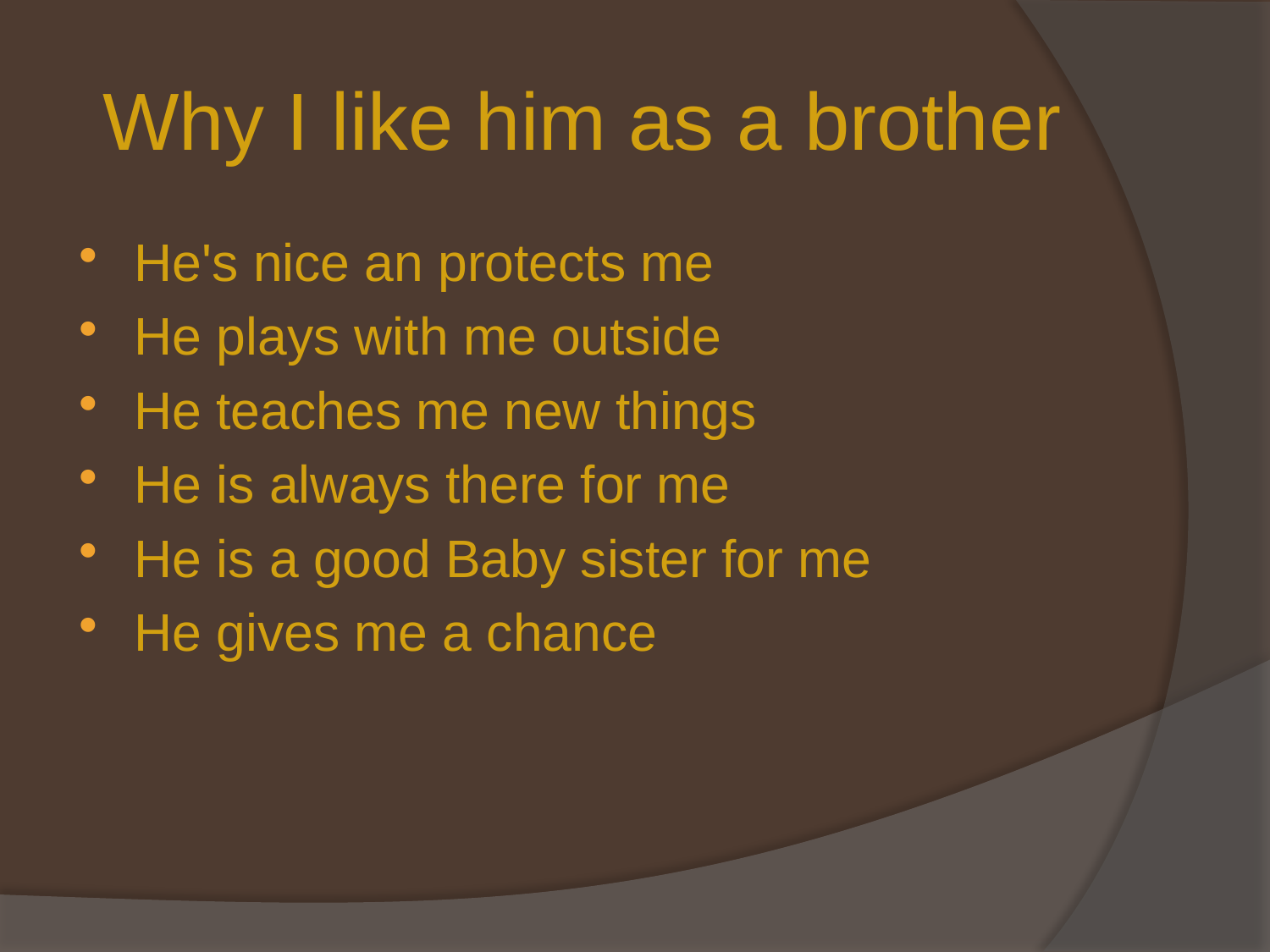

# Why I like him as a brother
He's nice an protects me
He plays with me outside
He teaches me new things
He is always there for me
He is a good Baby sister for me
He gives me a chance